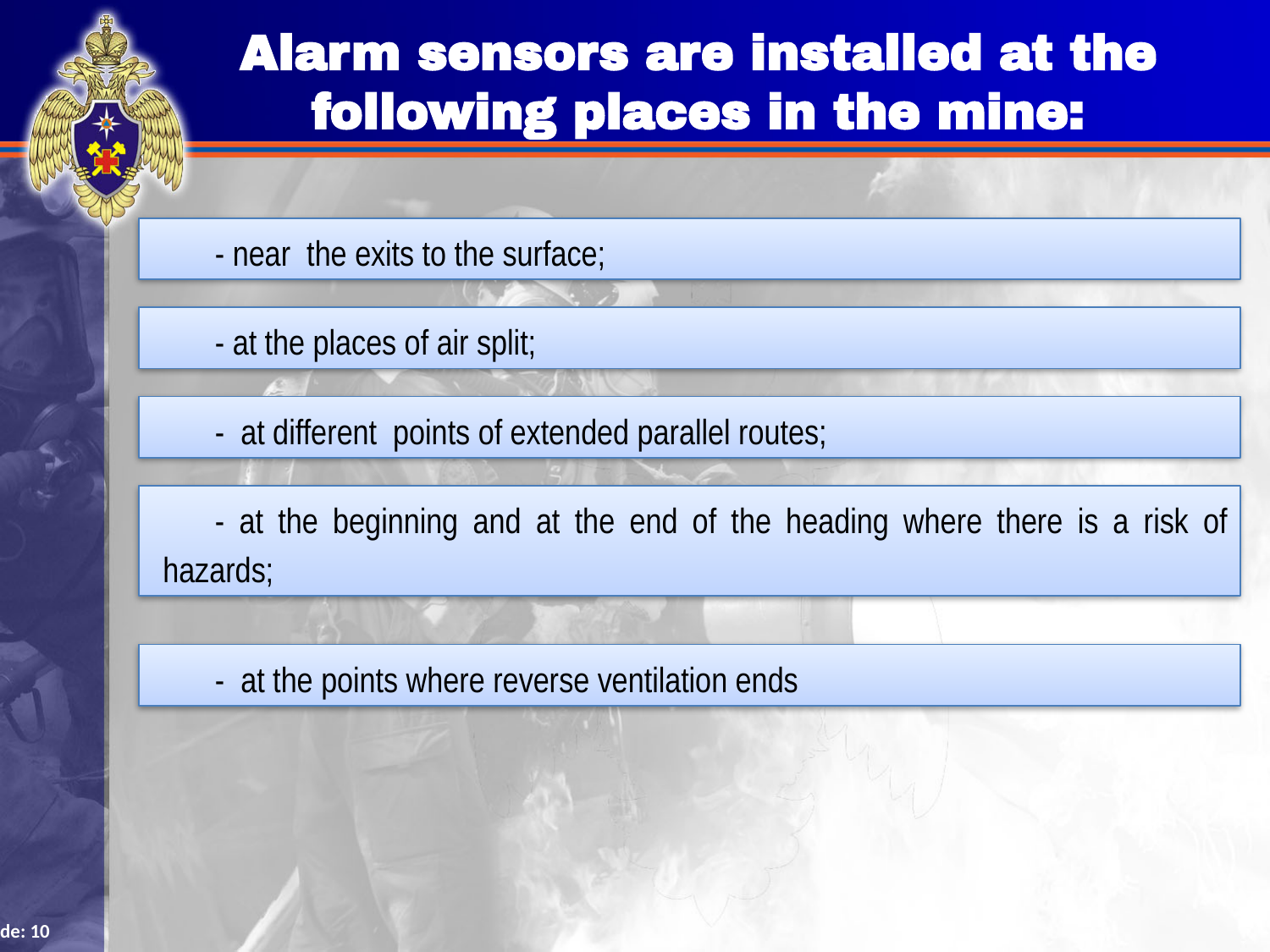

# Alarm sensors are installed at the following places in the mine:

- near  the exits to the surface;
- at the places of air split;
-  at different  points of extended parallel routes;
- at the beginning and at the end of the heading where there is a risk of hazards;
-  at the points where reverse ventilation ends
Slide: 10